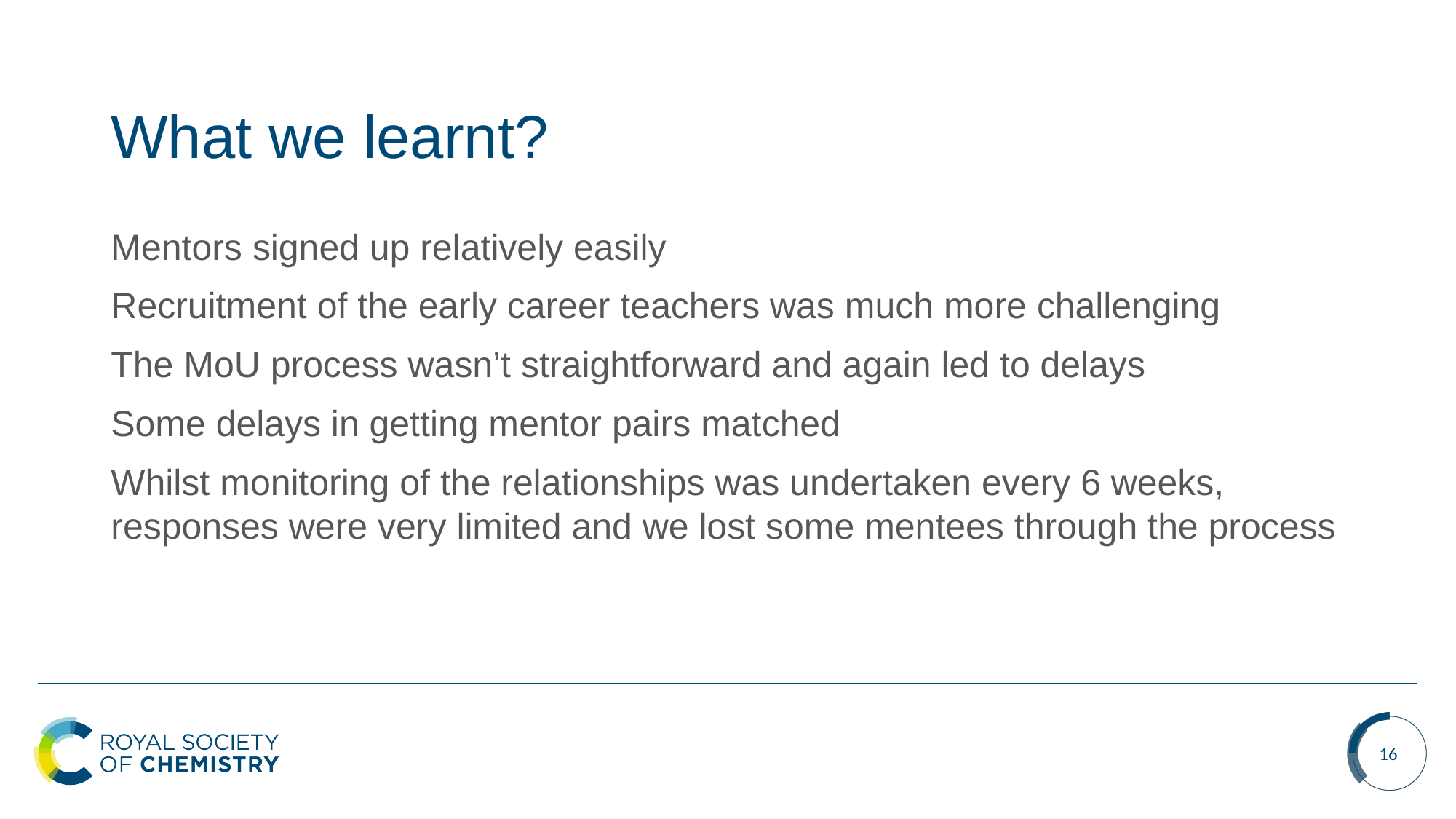

# What we learnt?
Mentors signed up relatively easily
Recruitment of the early career teachers was much more challenging
The MoU process wasn’t straightforward and again led to delays
Some delays in getting mentor pairs matched
Whilst monitoring of the relationships was undertaken every 6 weeks, responses were very limited and we lost some mentees through the process
16